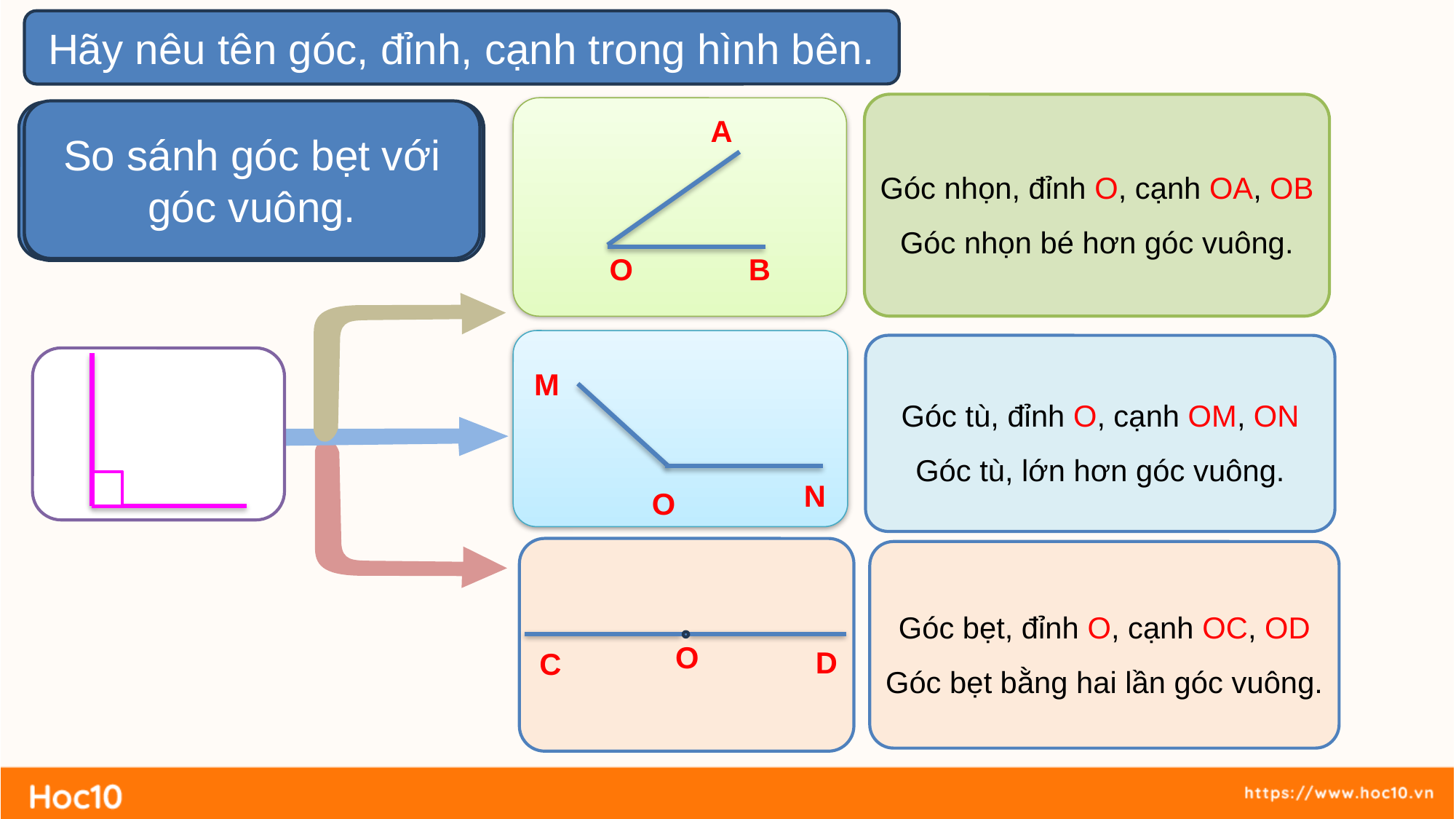

Hãy nêu tên góc, đỉnh, cạnh trong hình bên.
Góc nhọn, đỉnh O, cạnh OA, OB
Góc nhọn bé hơn góc vuông.

So sánh góc bẹt với góc vuông.
So sánh góc nhọn với góc vuông.
So sánh góc tù với góc vuông.
A

O
B

Góc tù, đỉnh O, cạnh OM, ON
Góc tù, lớn hơn góc vuông.

M

N
O

Góc bẹt, đỉnh O, cạnh OC, OD
Góc bẹt bằng hai lần góc vuông.

O
D
C